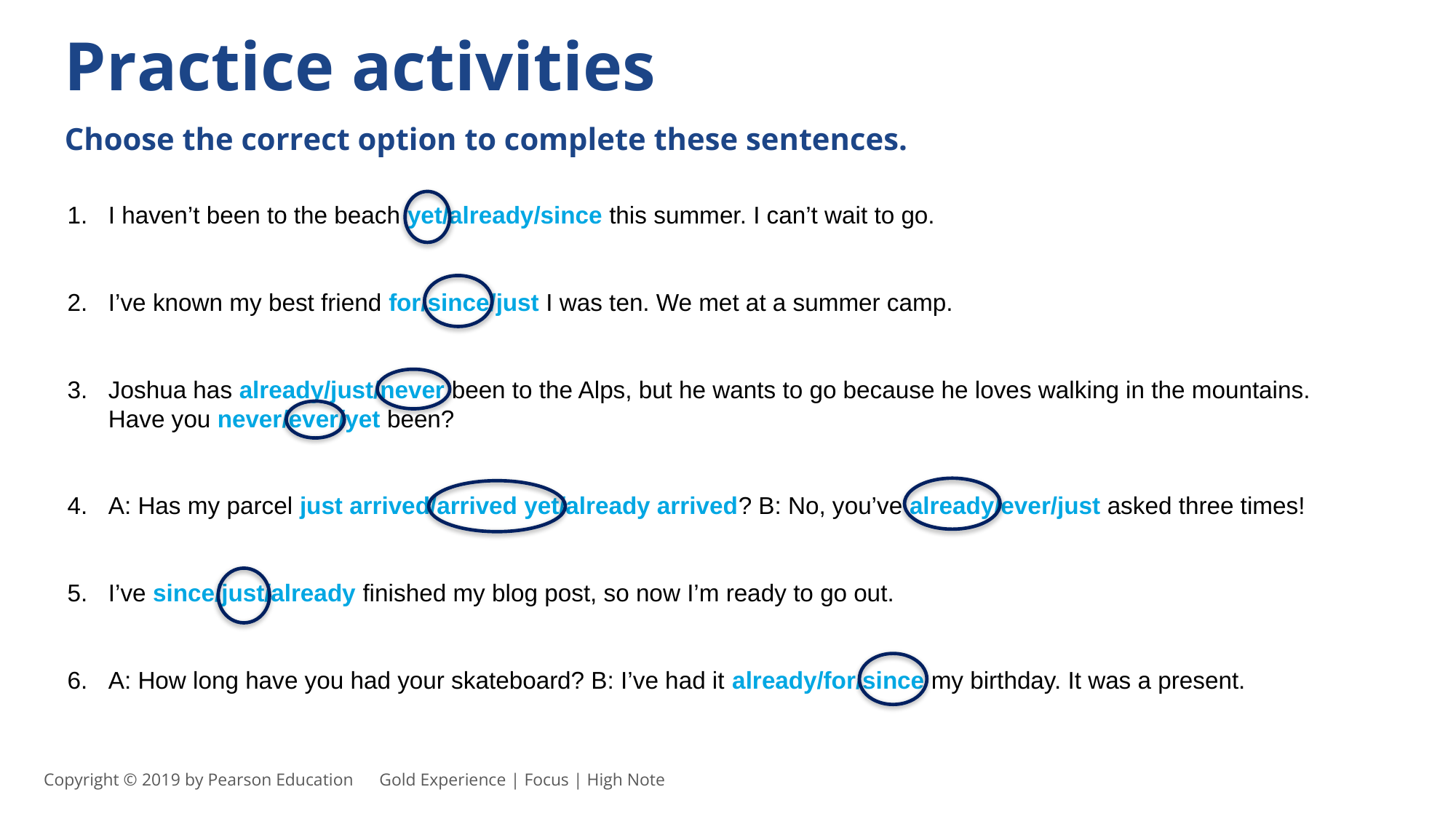

Practice activities
Choose the correct option to complete these sentences.

I haven’t been to the beach yet/already/since this summer. I can’t wait to go.

I’ve known my best friend for/since/just I was ten. We met at a summer camp.

Joshua has already/just/never been to the Alps, but he wants to go because he loves walking in the mountains.
Have you never/ever/yet been?

A: Has my parcel just arrived/arrived yet/already arrived? B: No, you’ve already/ever/just asked three times!

I’ve since/just/already finished my blog post, so now I’m ready to go out.

A: How long have you had your skateboard? B: I’ve had it already/for/since my birthday. It was a present.

Copyright © 2019 by Pearson Education      Gold Experience | Focus | High Note